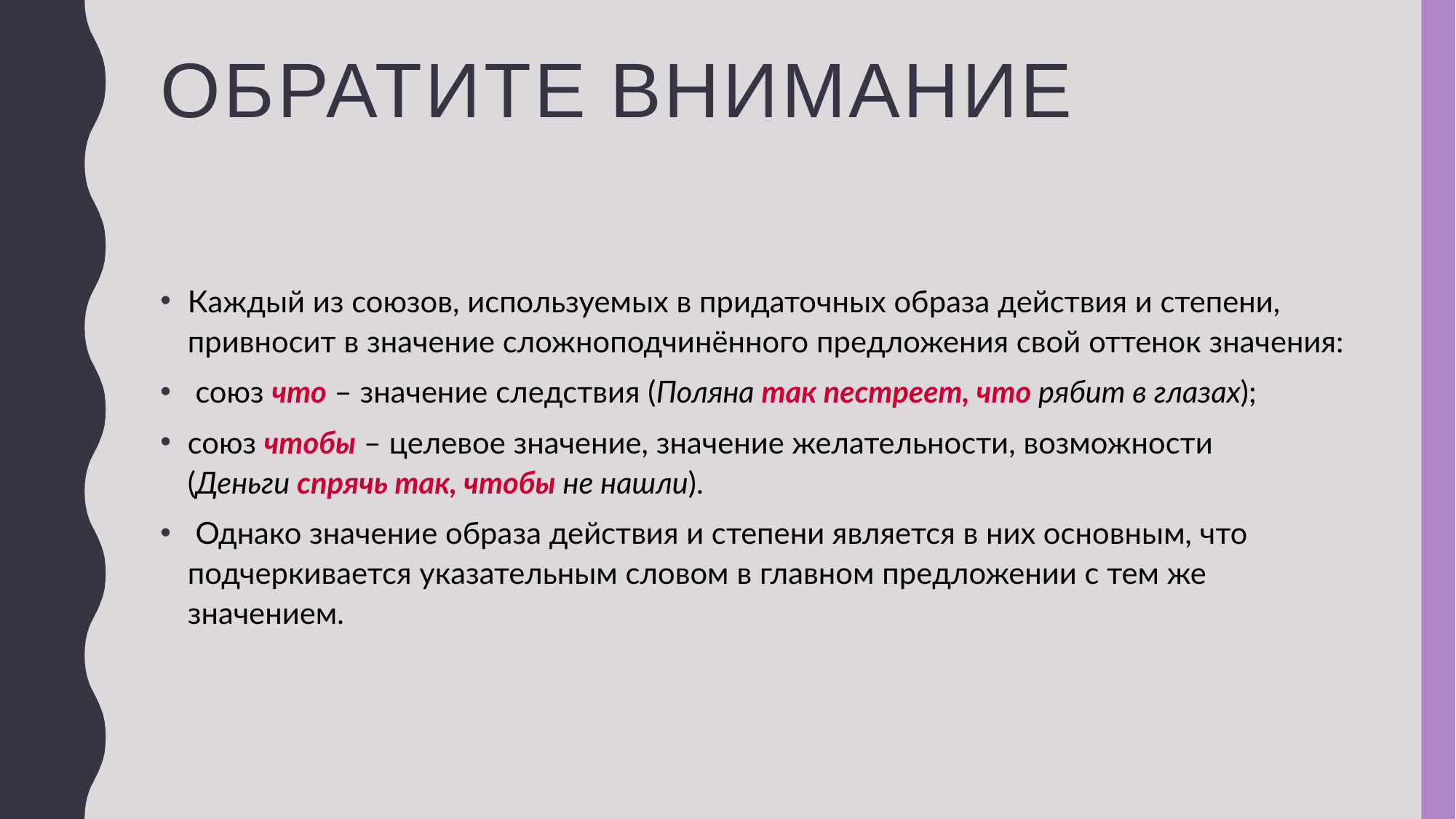

# Обратите внимание
Каждый из союзов, используемых в придаточных образа действия и степени, привносит в значение сложноподчинённого предложения свой оттенок значения:
 союз что – значение следствия (Поляна так пестреет, что рябит в глазах);
союз чтобы – целевое значение, значение желательности, возможности (Деньги спрячь так, чтобы не нашли).
 Однако значение образа действия и степени является в них основным, что подчеркивается указательным словом в главном предложении с тем же значением.